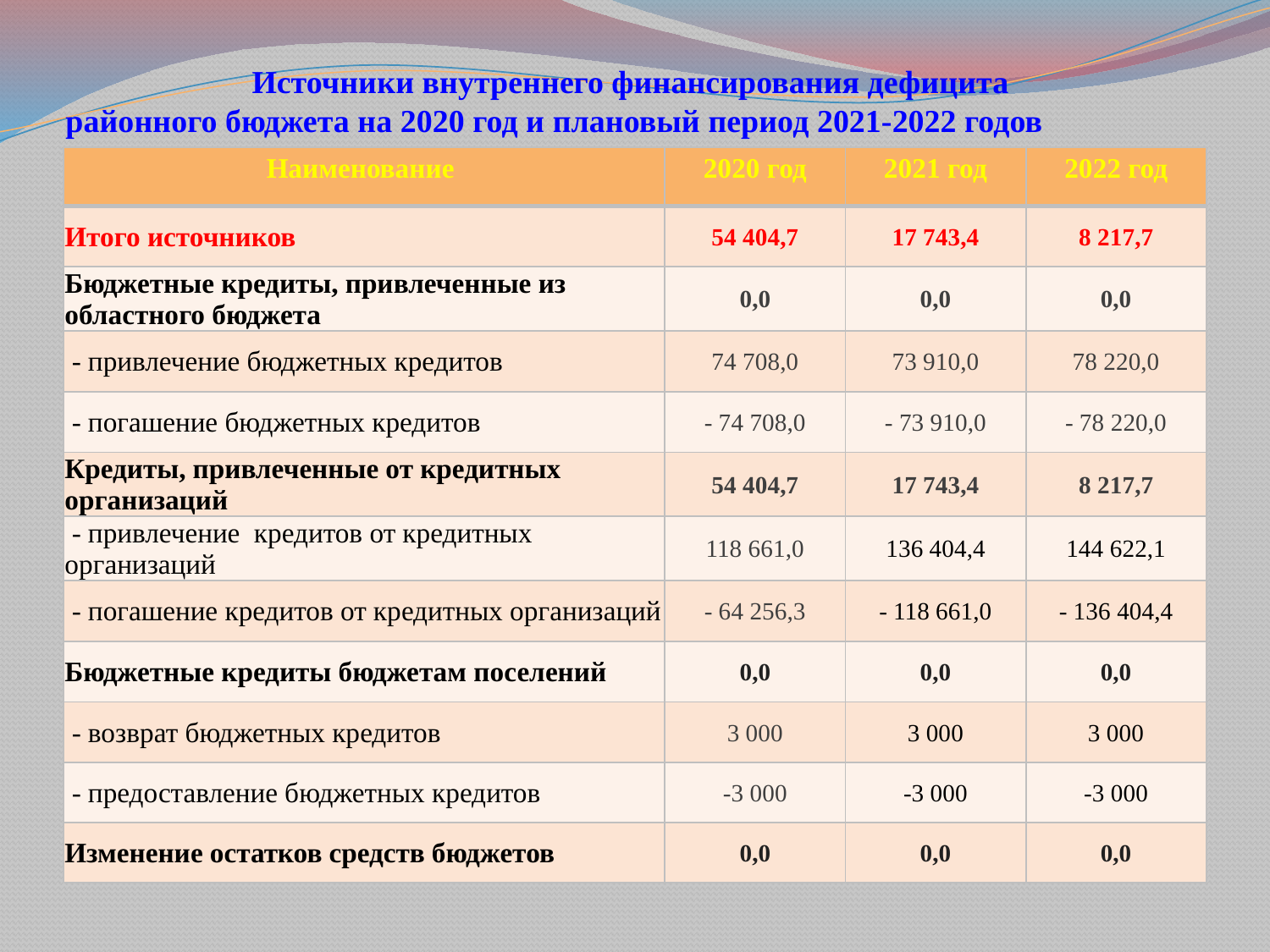

# Источники внутреннего финансирования дефицита районного бюджета на 2020 год и плановый период 2021-2022 годов
| Наименование | 2020 год | 2021 год | 2022 год |
| --- | --- | --- | --- |
| Итого источников | 54 404,7 | 17 743,4 | 8 217,7 |
| Бюджетные кредиты, привлеченные из областного бюджета | 0,0 | 0,0 | 0,0 |
| - привлечение бюджетных кредитов | 74 708,0 | 73 910,0 | 78 220,0 |
| - погашение бюджетных кредитов | - 74 708,0 | - 73 910,0 | - 78 220,0 |
| Кредиты, привлеченные от кредитных организаций | 54 404,7 | 17 743,4 | 8 217,7 |
| - привлечение кредитов от кредитных организаций | 118 661,0 | 136 404,4 | 144 622,1 |
| - погашение кредитов от кредитных организаций | - 64 256,3 | - 118 661,0 | - 136 404,4 |
| Бюджетные кредиты бюджетам поселений | 0,0 | 0,0 | 0,0 |
| - возврат бюджетных кредитов | 3 000 | 3 000 | 3 000 |
| - предоставление бюджетных кредитов | -3 000 | -3 000 | -3 000 |
| Изменение остатков средств бюджетов | 0,0 | 0,0 | 0,0 |